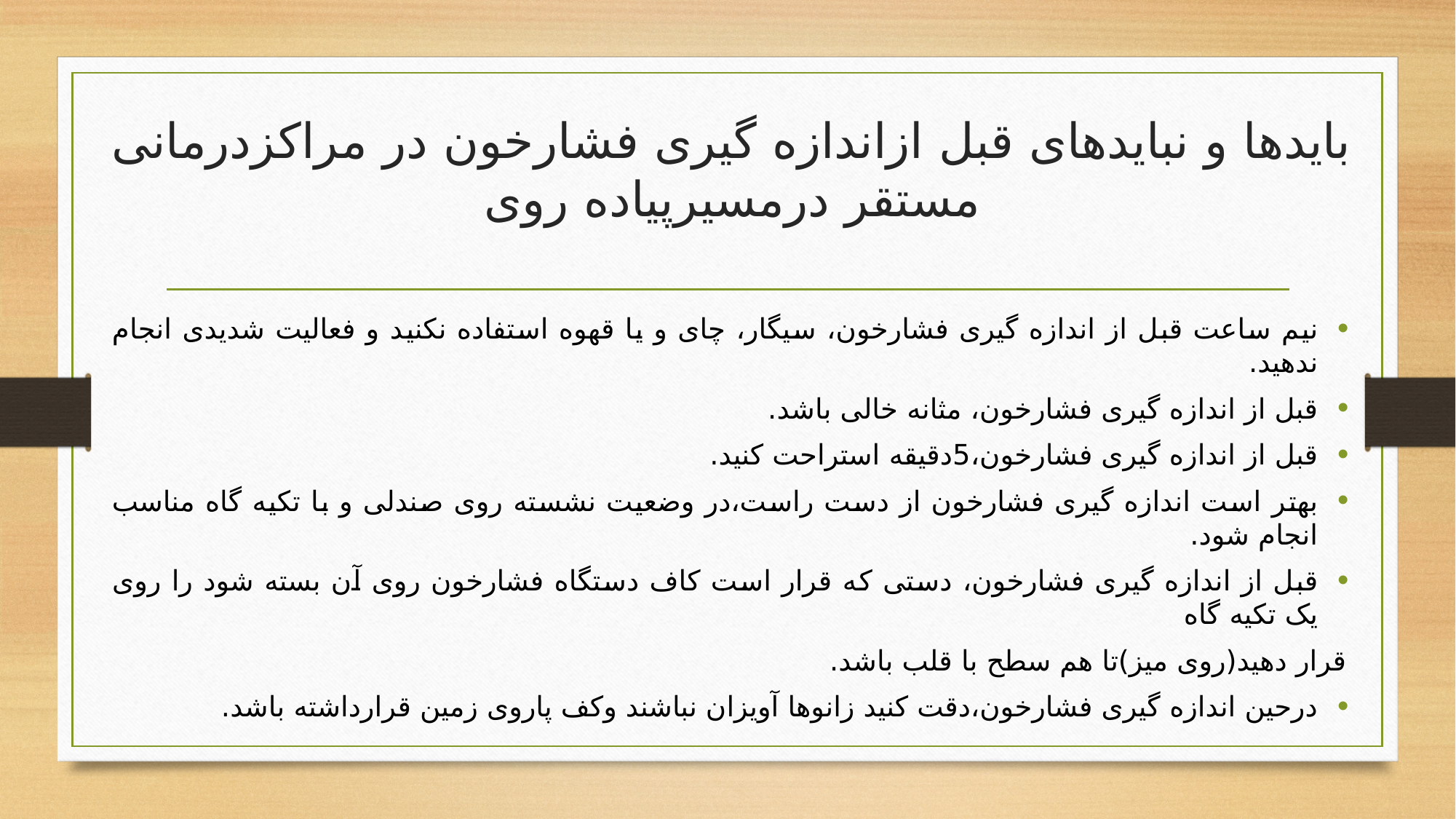

# بایدها و نبایدهای قبل ازاندازه گیری فشارخون در مراکزدرمانی مستقر درمسیرپیاده روی
نیم ساعت قبل از اندازه گیری فشارخون، سیگار، چای و یا قهوه استفاده نکنید و فعالیت شدیدی انجام ندهید.
قبل از اندازه گیری فشارخون، مثانه خالی باشد.
قبل از اندازه گیری فشارخون،5دقیقه استراحت کنید.
بهتر است اندازه گیری فشارخون از دست راست،در وضعیت نشسته روی صندلی و با تکیه گاه مناسب انجام شود.
قبل از اندازه گیری فشارخون، دستی که قرار است کاف دستگاه فشارخون روی آن بسته شود را روی یک تکیه گاه
قرار دهید(روی میز)تا هم سطح با قلب باشد.
درحین اندازه گیری فشارخون،دقت کنید زانوها آویزان نباشند وکف پاروی زمین قرارداشته باشد.